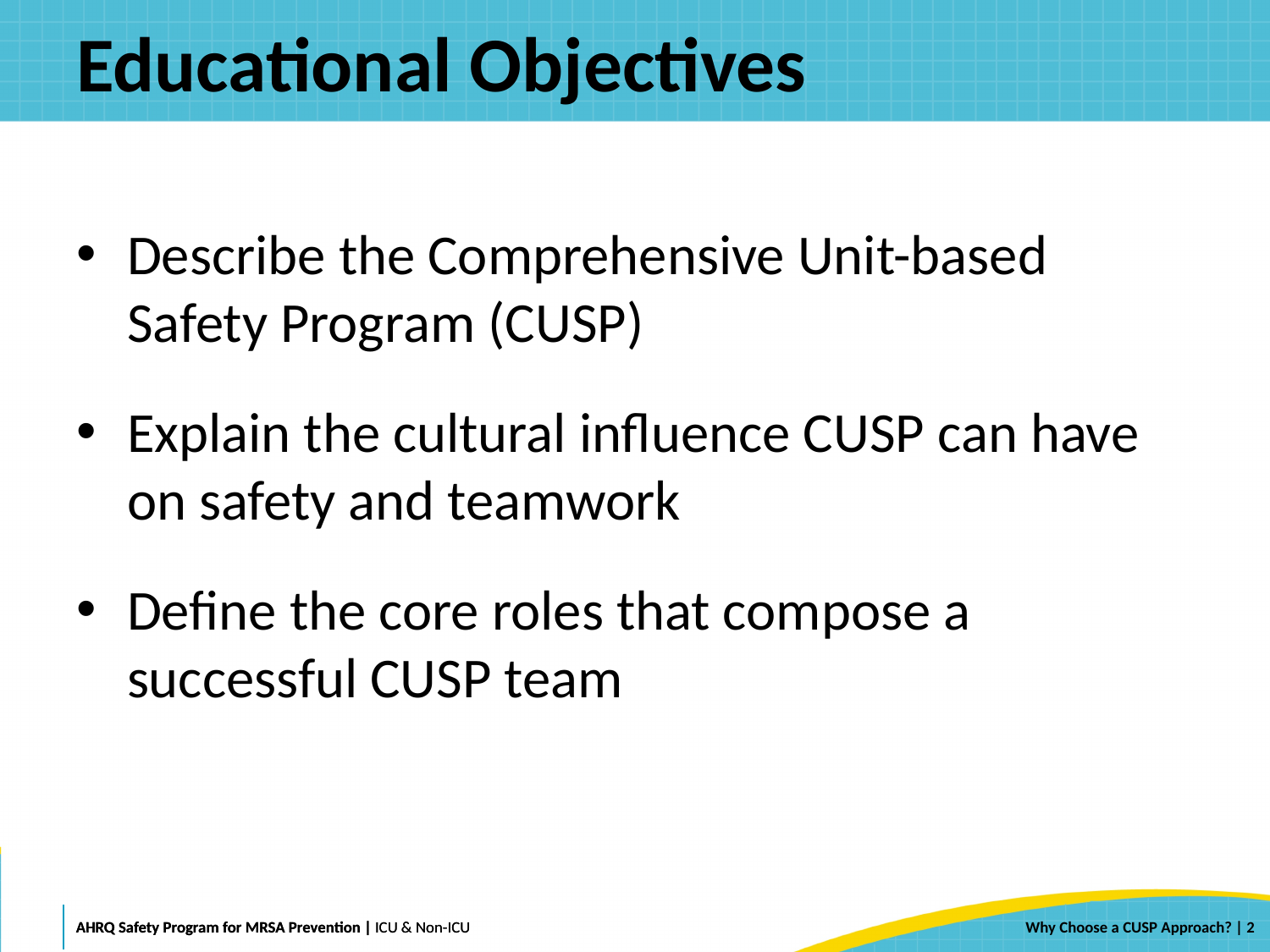

# Educational Objectives
Describe the Comprehensive Unit-based Safety Program (CUSP)
Explain the cultural influence CUSP can have on safety and teamwork
Define the core roles that compose a successful CUSP team
 | 2